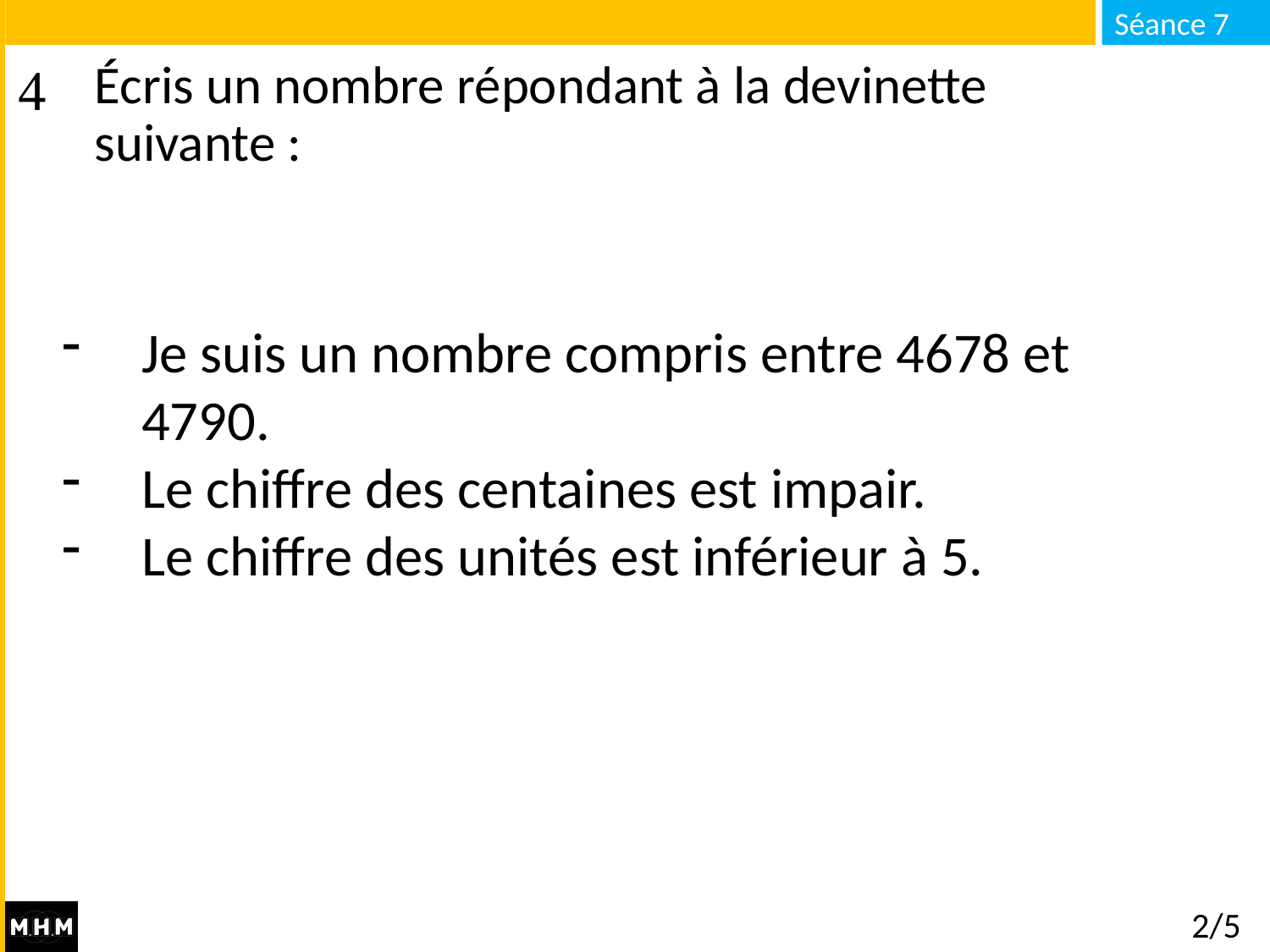

# Écris un nombre répondant à la devinette suivante :
Je suis un nombre compris entre 4678 et 4790.
Le chiffre des centaines est impair.
Le chiffre des unités est inférieur à 5.
2/5